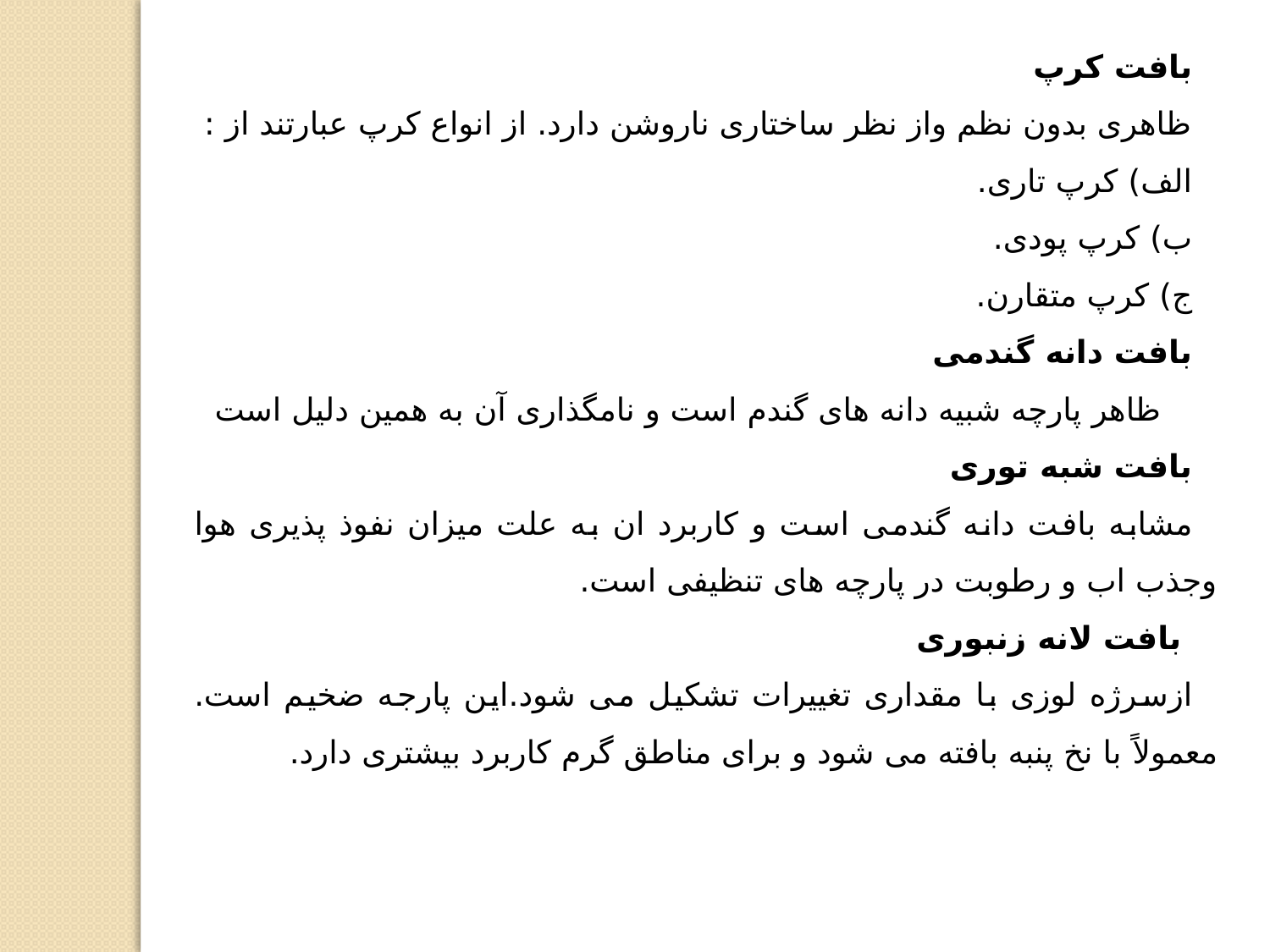

بافت کرپ
ظاهری بدون نظم واز نظر ساختاری ناروشن دارد. از انواع کرپ عبارتند از :
الف) کرپ تاری.
ب) کرپ پودی.
ج) کرپ متقارن.
بافت دانه گندمی
   ظاهر پارچه شبیه دانه های گندم است و نامگذاری آن به همین دلیل است
بافت شبه توری
مشابه بافت دانه گندمی است و کاربرد ان به علت میزان نفوذ پذیری هوا وجذب اب و رطوبت در پارچه های تنظیفی است.
 بافت لانه زنبوری
ازسرژه لوزی با مقداری تغییرات تشکیل می شود.این پارجه ضخیم است. معمولاً با نخ پنبه بافته می شود و برای مناطق گرم کاربرد بیشتری دارد.